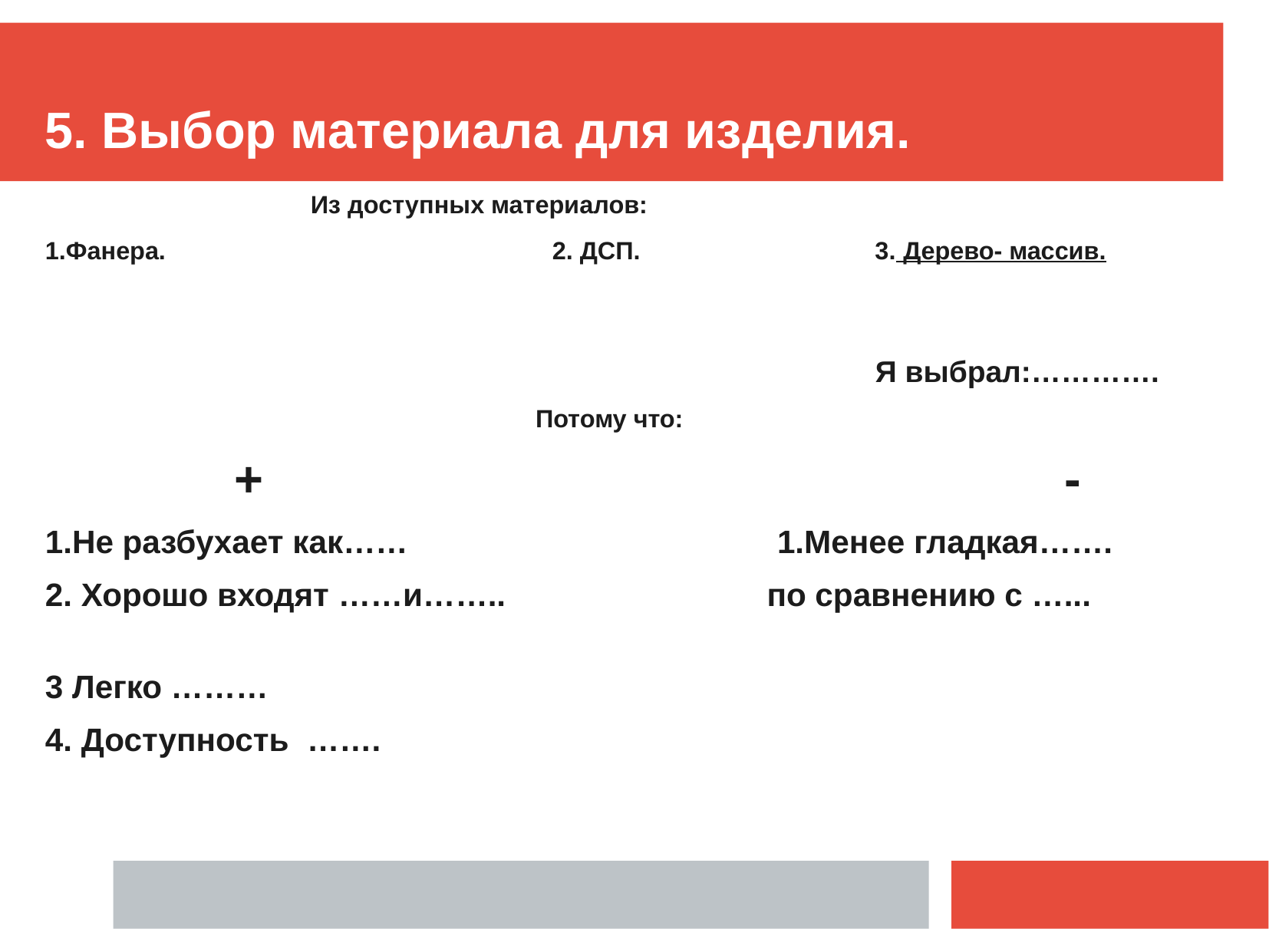

5. Выбор материала для изделия.
                                Из доступных материалов:
1.Фанера.                                                        2. ДСП.                                  3. Дерево- массив.

                                                                                                                                                                                                                                                                                                Я выбрал:………….
                                                                       Потому что:
                     +                                                          -
1.Не разбухает как……                                         1.Менее гладкая…….
2. Хорошо входят ……и……..                             по сравнению с …...
3 Легко ………
4. Доступность  …….